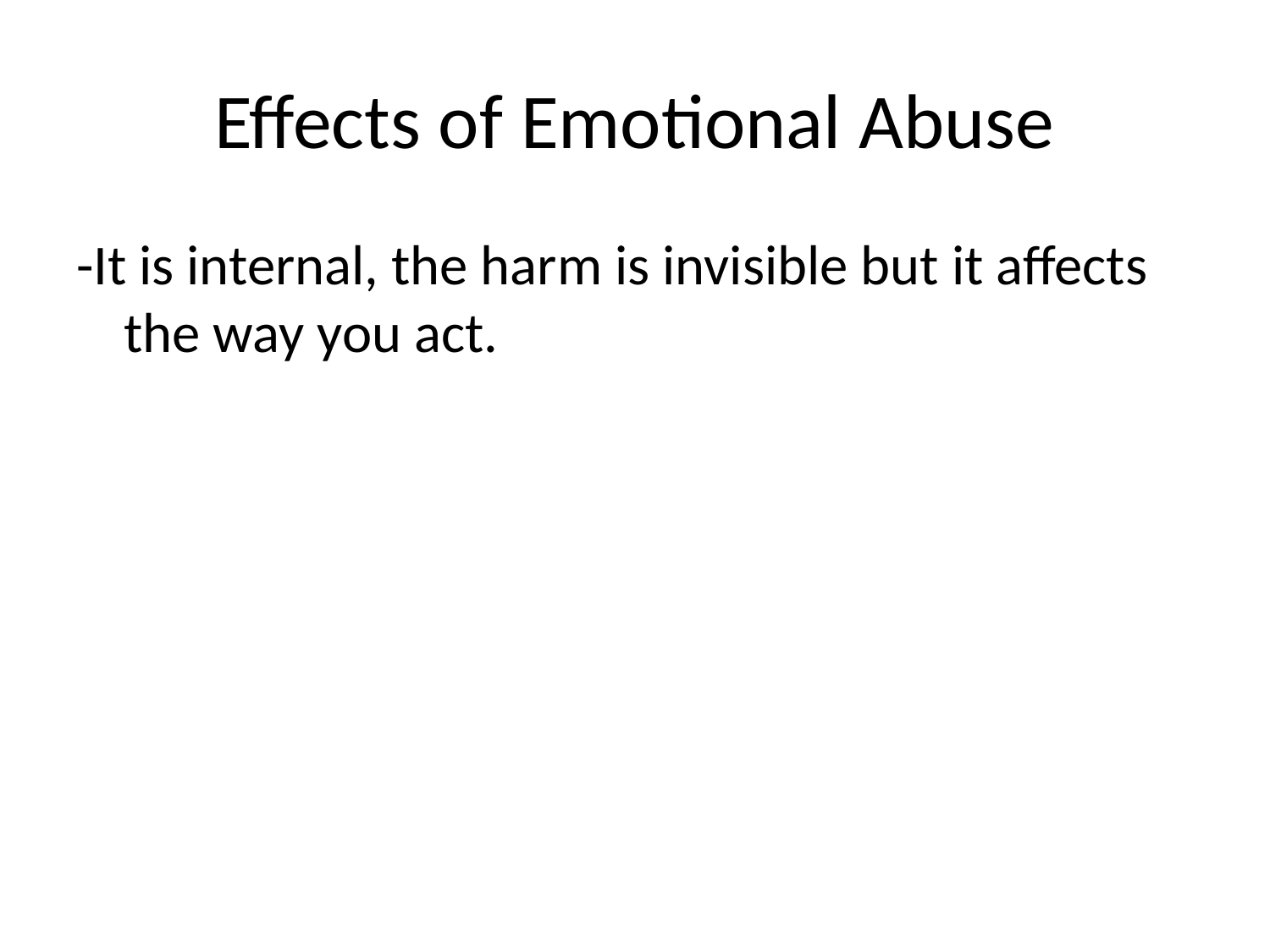

# Effects of Emotional Abuse
-It is internal, the harm is invisible but it affects the way you act.